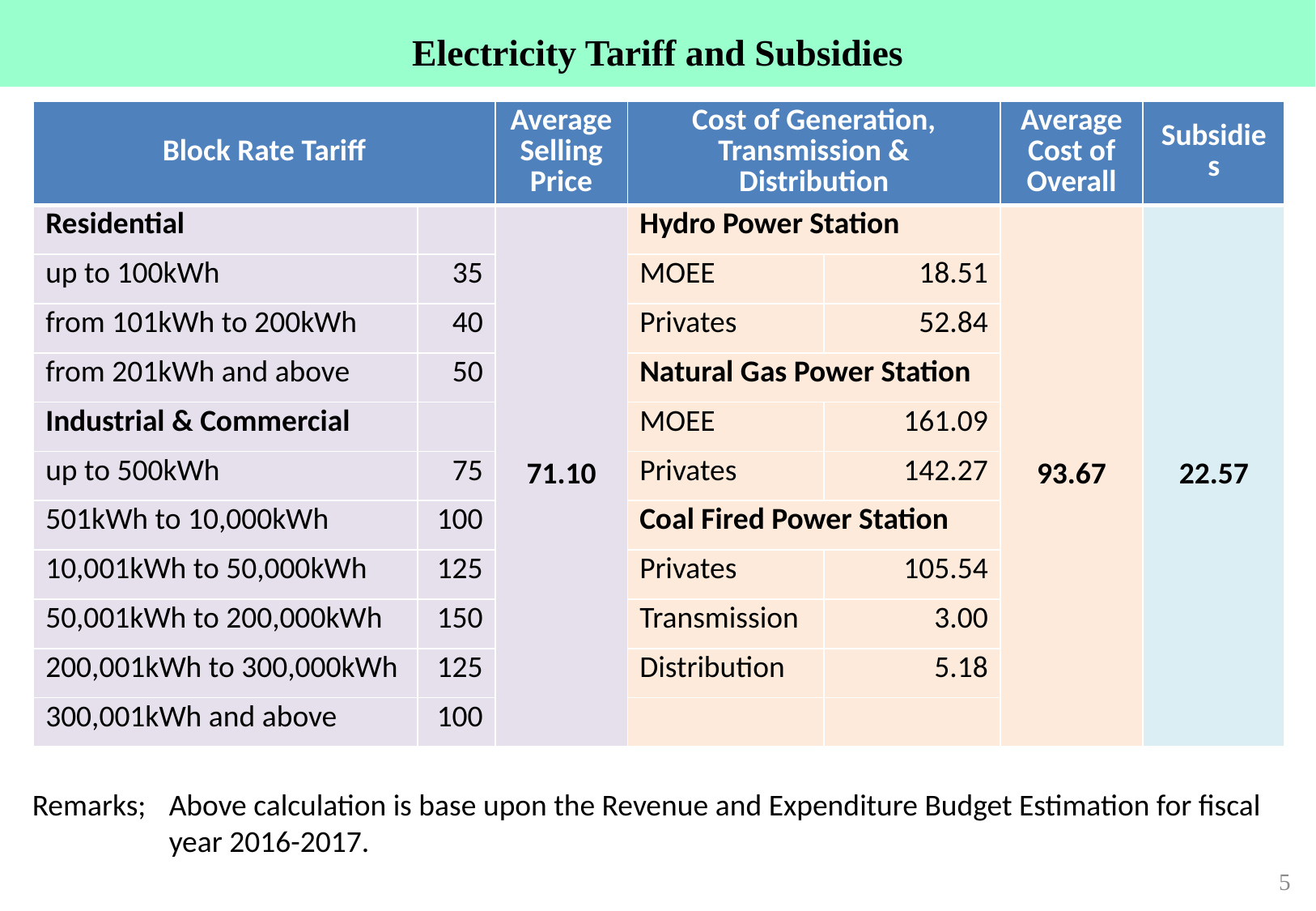

Electricity Tariff and Subsidies
| Block Rate Tariff |  | Average Selling Price | Cost of Generation, Transmission & Distribution |  | Average Cost of Overall | Subsidies |
| --- | --- | --- | --- | --- | --- | --- |
| Residential |  | 71.10 | Hydro Power Station |  | 93.67 | 22.57 |
| up to 100kWh | 35 |  | MOEE | 18.51 |  |  |
| from 101kWh to 200kWh | 40 |  | Privates | 52.84 |  |  |
| from 201kWh and above | 50 |  | Natural Gas Power Station |  |  |  |
| Industrial & Commercial |  |  | MOEE | 161.09 |  |  |
| up to 500kWh | 75 |  | Privates | 142.27 |  |  |
| 501kWh to 10,000kWh | 100 |  | Coal Fired Power Station |  |  |  |
| 10,001kWh to 50,000kWh | 125 |  | Privates | 105.54 |  |  |
| 50,001kWh to 200,000kWh | 150 |  | Transmission | 3.00 |  |  |
| 200,001kWh to 300,000kWh | 125 |  | Distribution | 5.18 |  |  |
| 300,001kWh and above | 100 |  |  |  |  |  |
Remarks; 	Above calculation is base upon the Revenue and Expenditure Budget Estimation for fiscal year 2016-2017.
5